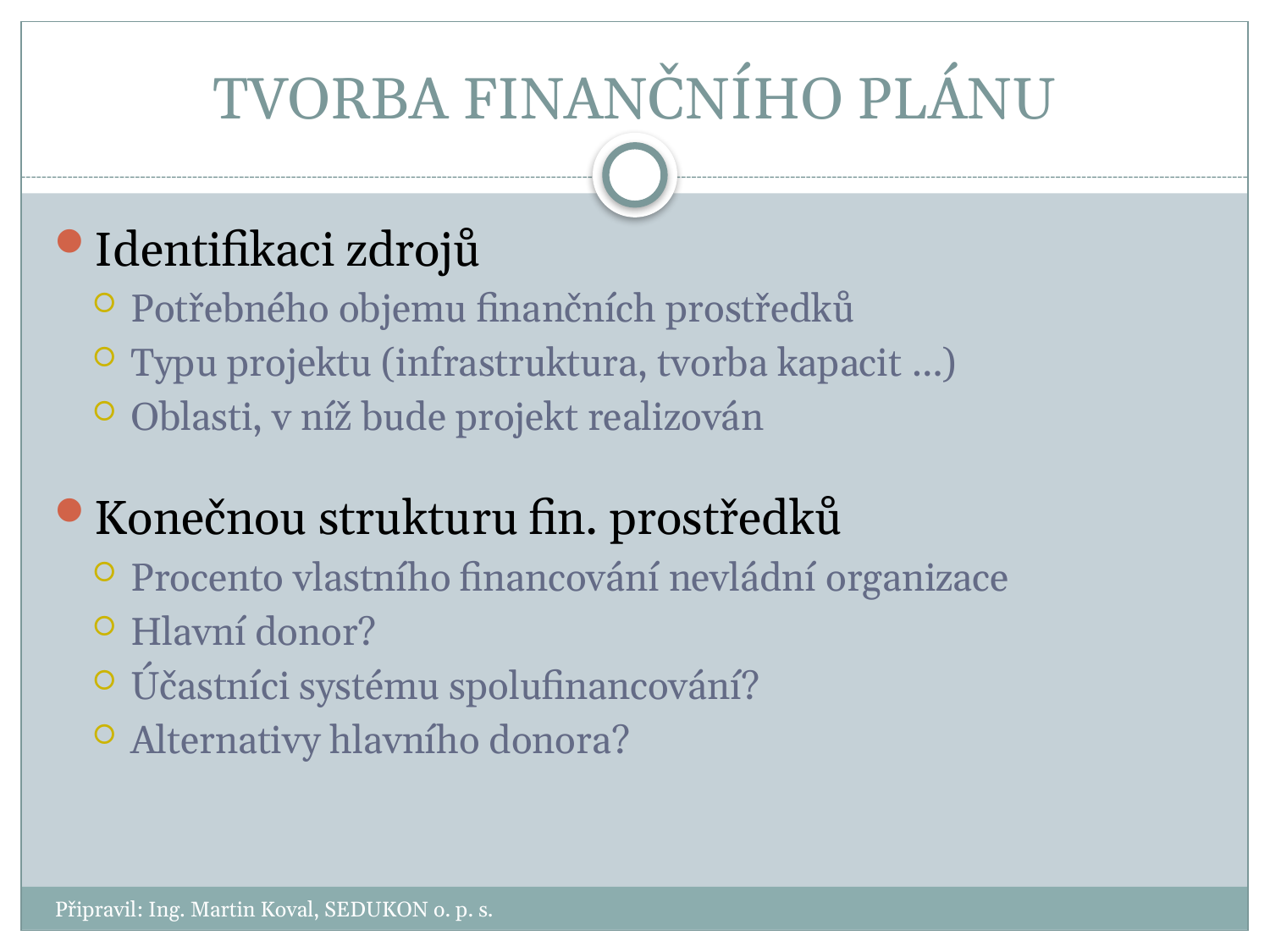

# TVORBA FINANČNÍHO PLÁNU
Identifikaci zdrojů
Potřebného objemu finančních prostředků
Typu projektu (infrastruktura, tvorba kapacit …)
Oblasti, v níž bude projekt realizován

Konečnou strukturu fin. prostředků
Procento vlastního financování nevládní organizace
Hlavní donor?
Účastníci systému spolufinancování?
Alternativy hlavního donora?

Připravil: Ing. Martin Koval, SEDUKON o. p. s.